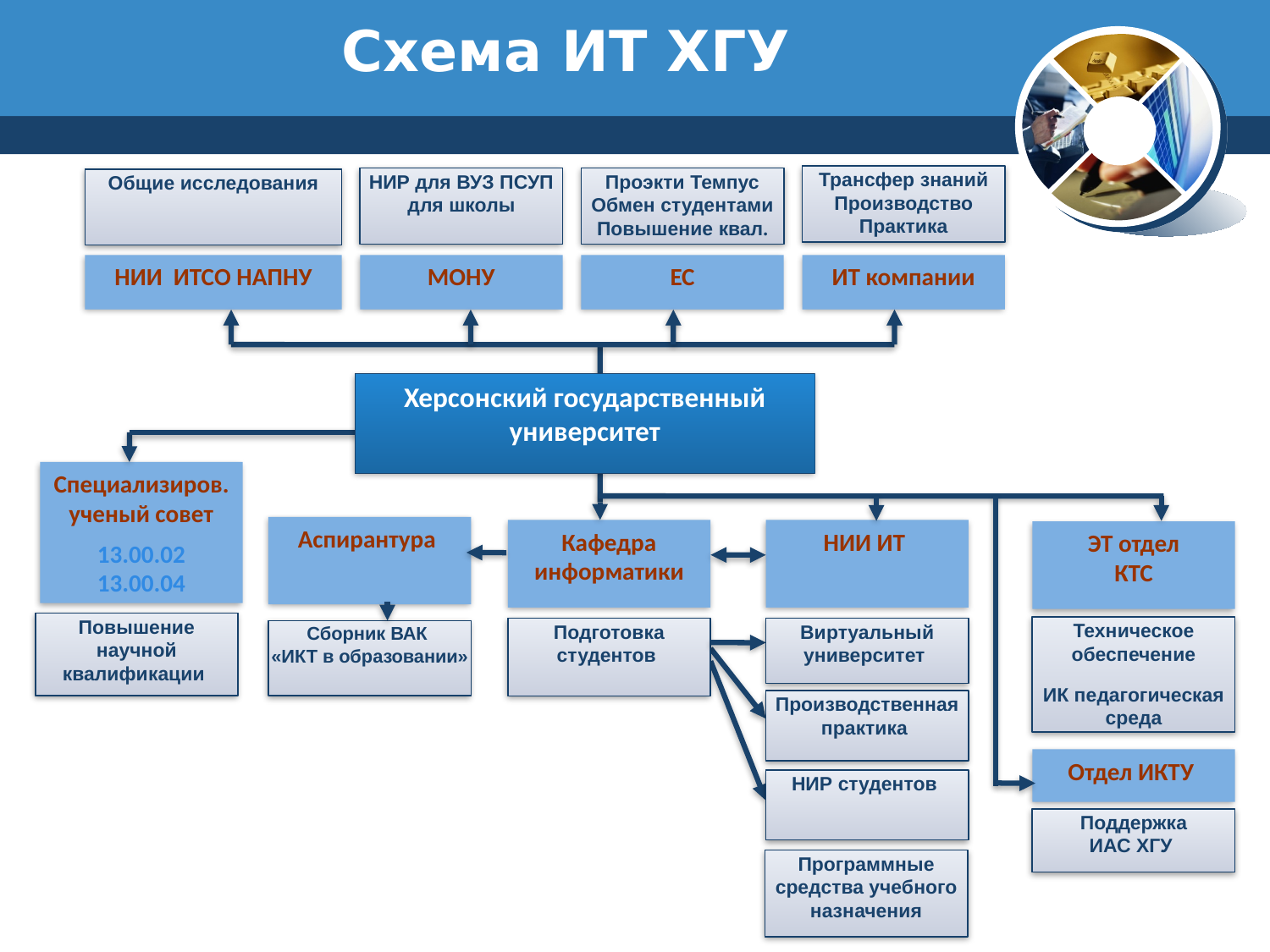

# Схема ИТ ХГУ
Трансфер знаний Производство Практика
НИР для ВУЗ ПСУП для школы

Проэкти Темпус Обмен студентами Повышение квал.
Общие исследования

НИИ  ИТСО НАПНУ
МОНУ
ЕС
ИТ компании

Херсонский государственный университет
Специализиров. ученый совет
13.00.02
13.00.04

Аспирантура
Кафедра информатики
НИИ ИТ
ЭТ отдел
КТС

Повышение научной квалификации
Техническое обеспечение
ИК педагогическая среда

Подготовка студентов
Виртуальный университет
Сборник ВАК
«ИКТ в образовании»

Производственная практика
Отдел ИКТУ
НИР студентов
Поддержка
ИАС ХГУ

Программные средства учебного назначения